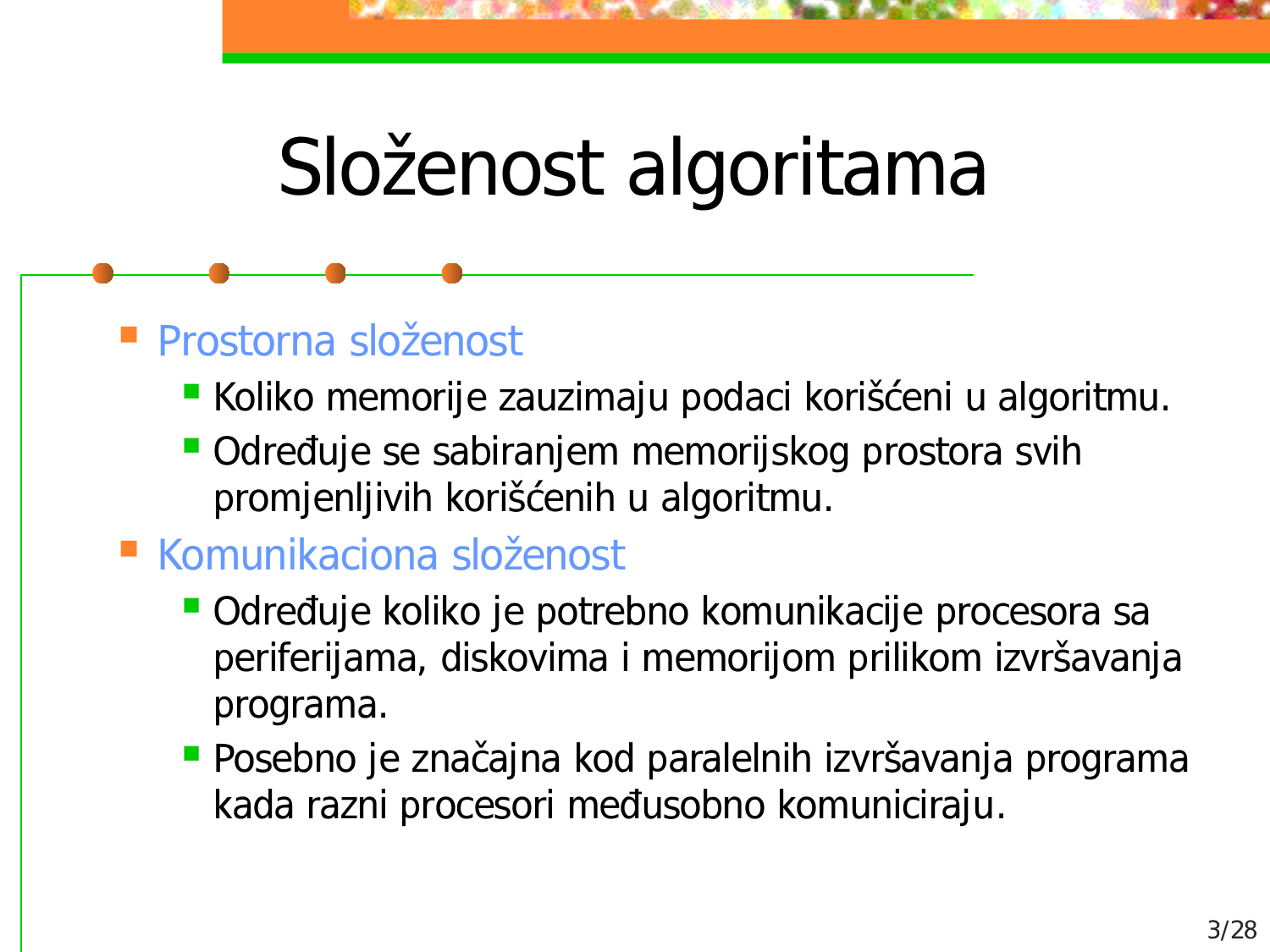

# Složenost algoritama
Prostorna složenost
Koliko memorije zauzimaju podaci korišćeni u algoritmu.
Određuje se sabiranjem memorijskog prostora svih promjenljivih korišćenih u algoritmu.
Komunikaciona složenost
Određuje koliko je potrebno komunikacije procesora sa periferijama, diskovima i memorijom prilikom izvršavanja programa.
Posebno je značajna kod paralelnih izvršavanja programa kada razni procesori međusobno komuniciraju.
3/28